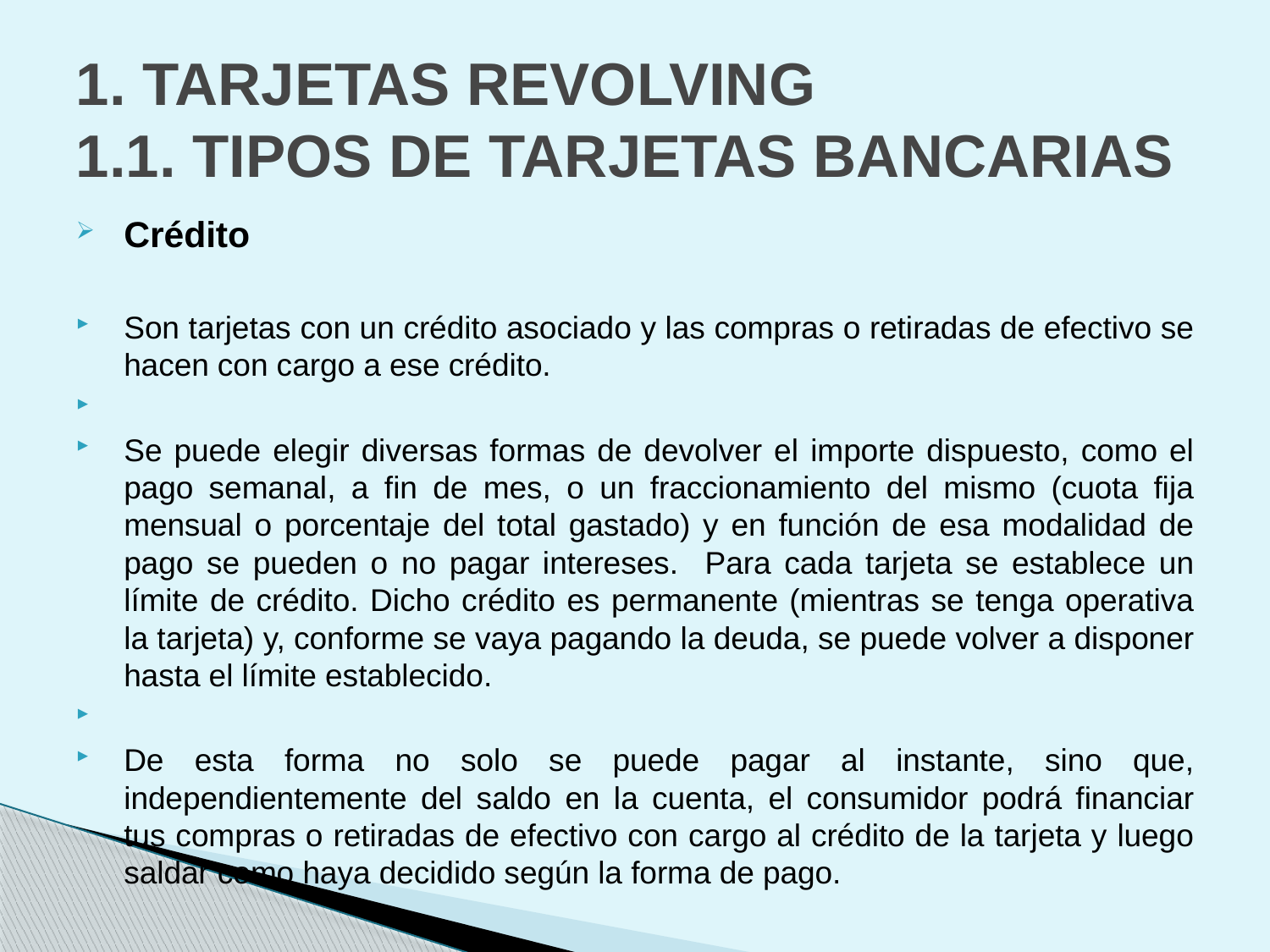

# 1. TARJETAS REVOLVING 1.1. TIPOS DE TARJETAS BANCARIAS
Crédito

Son tarjetas con un crédito asociado y las compras o retiradas de efectivo se hacen con cargo a ese crédito.

Se puede elegir diversas formas de devolver el importe dispuesto, como el pago semanal, a fin de mes, o un fraccionamiento del mismo (cuota fija mensual o porcentaje del total gastado) y en función de esa modalidad de pago se pueden o no pagar intereses.  Para cada tarjeta se establece un límite de crédito. Dicho crédito es permanente (mientras se tenga operativa la tarjeta) y, conforme se vaya pagando la deuda, se puede volver a disponer hasta el límite establecido.

De esta forma no solo se puede pagar al instante, sino que, independientemente del saldo en la cuenta, el consumidor podrá financiar tus compras o retiradas de efectivo con cargo al crédito de la tarjeta y luego saldar como haya decidido según la forma de pago.